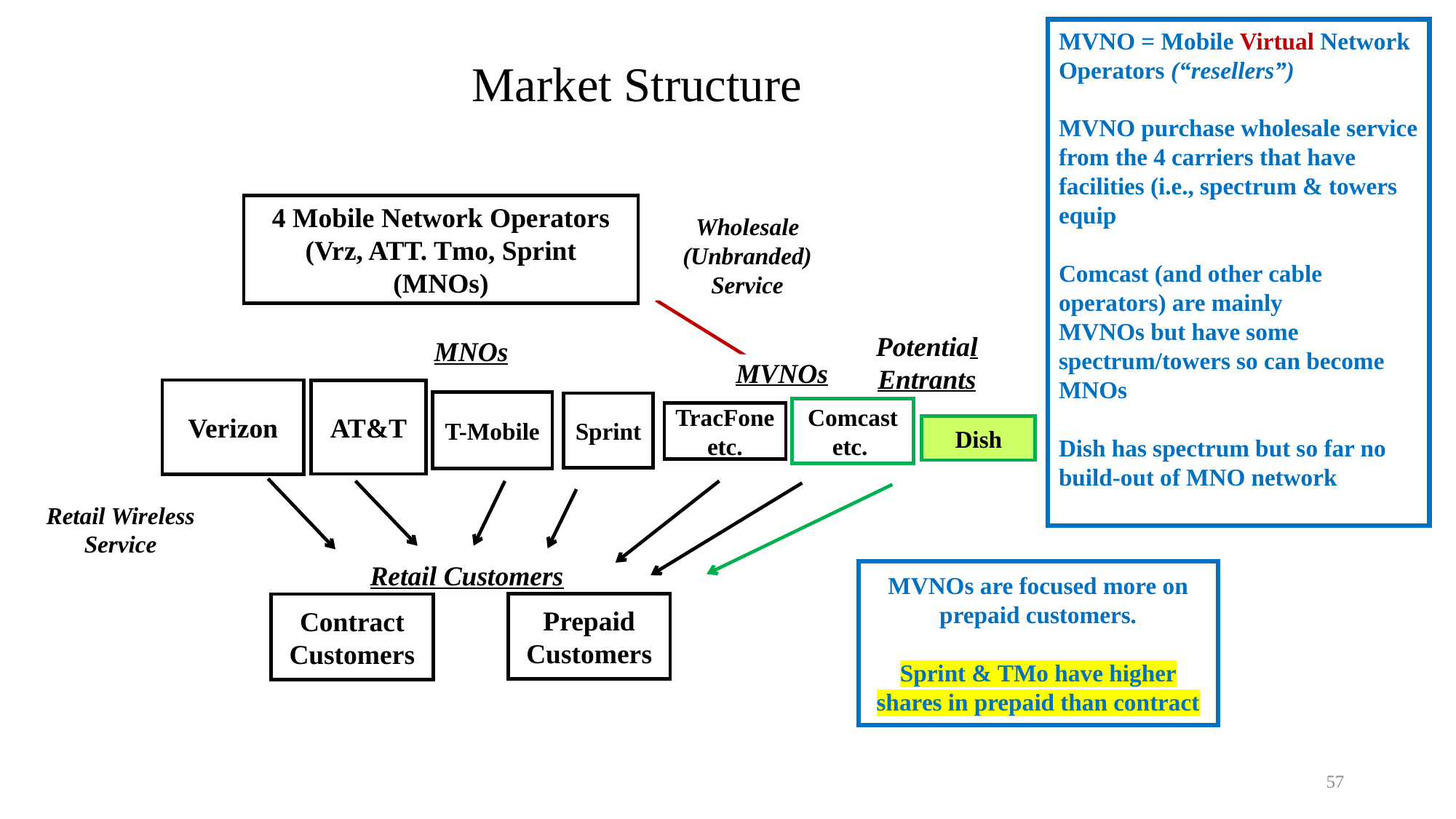

MVNO = Mobile Virtual Network Operators (“resellers”)

MVNO purchase wholesale service from the 4 carriers that have facilities (i.e., spectrum & towers equip

Comcast (and other cable operators) are mainly
MVNOs but have some spectrum/towers so can become MNOs

Dish has spectrum but so far no build-out of MNO network

Market Structure
4 Mobile Network Operators (Vrz, ATT. Tmo, Sprint
(MNOs)
Wholesale (Unbranded) Service

MNOs
Potential Entrants
MVNOs
Verizon
AT&T
T-Mobile
Sprint
Comcast
etc.
TracFoneetc.
Dish
Retail Wireless Service
Retail Customers
MVNOs are focused more on prepaid customers.

Sprint & TMo have higher shares in prepaid than contract
Prepaid Customers
Contract Customers
57